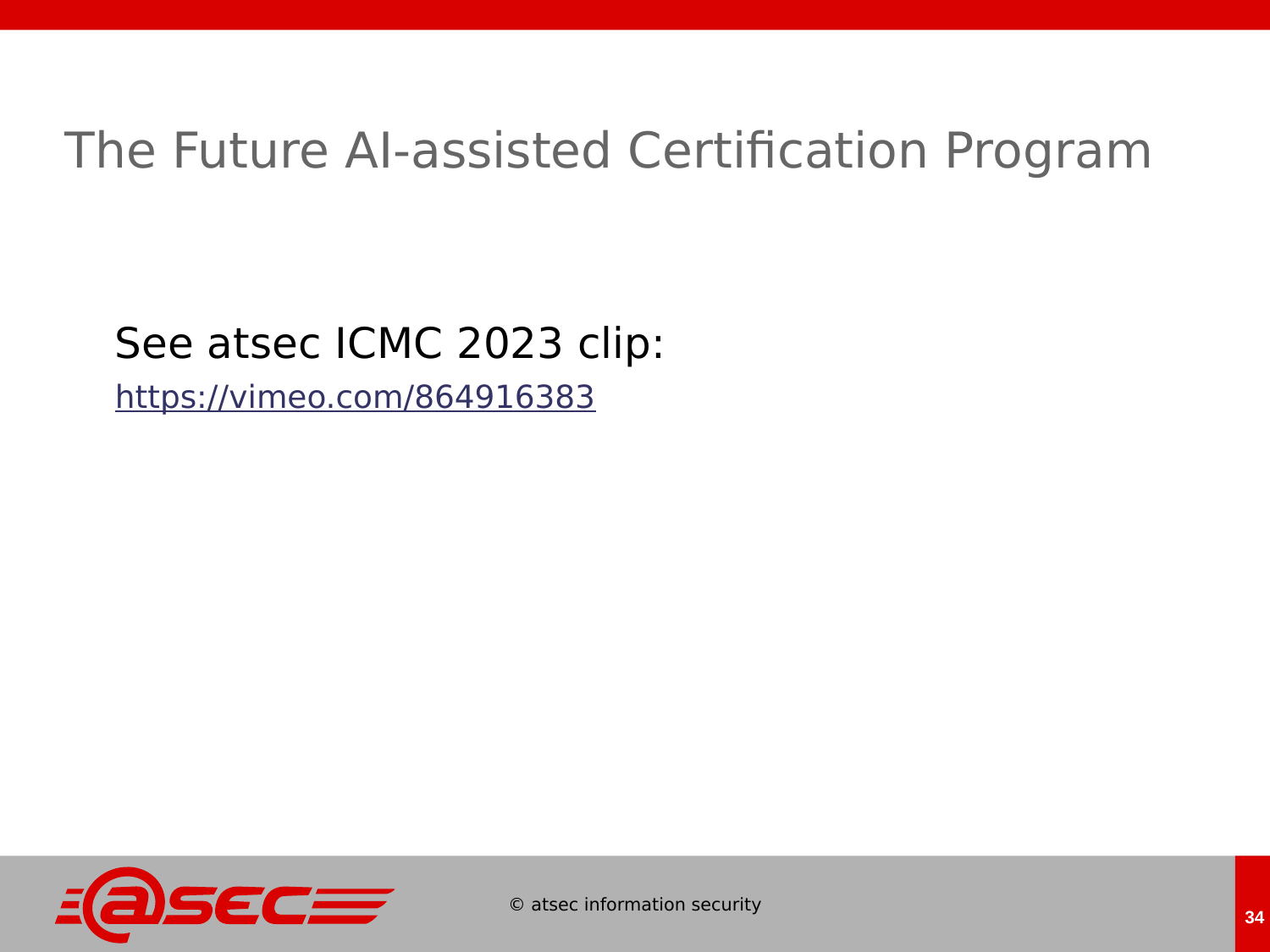

# The Future AI-assisted Certification Program
See atsec ICMC 2023 clip:
https://vimeo.com/864916383
34